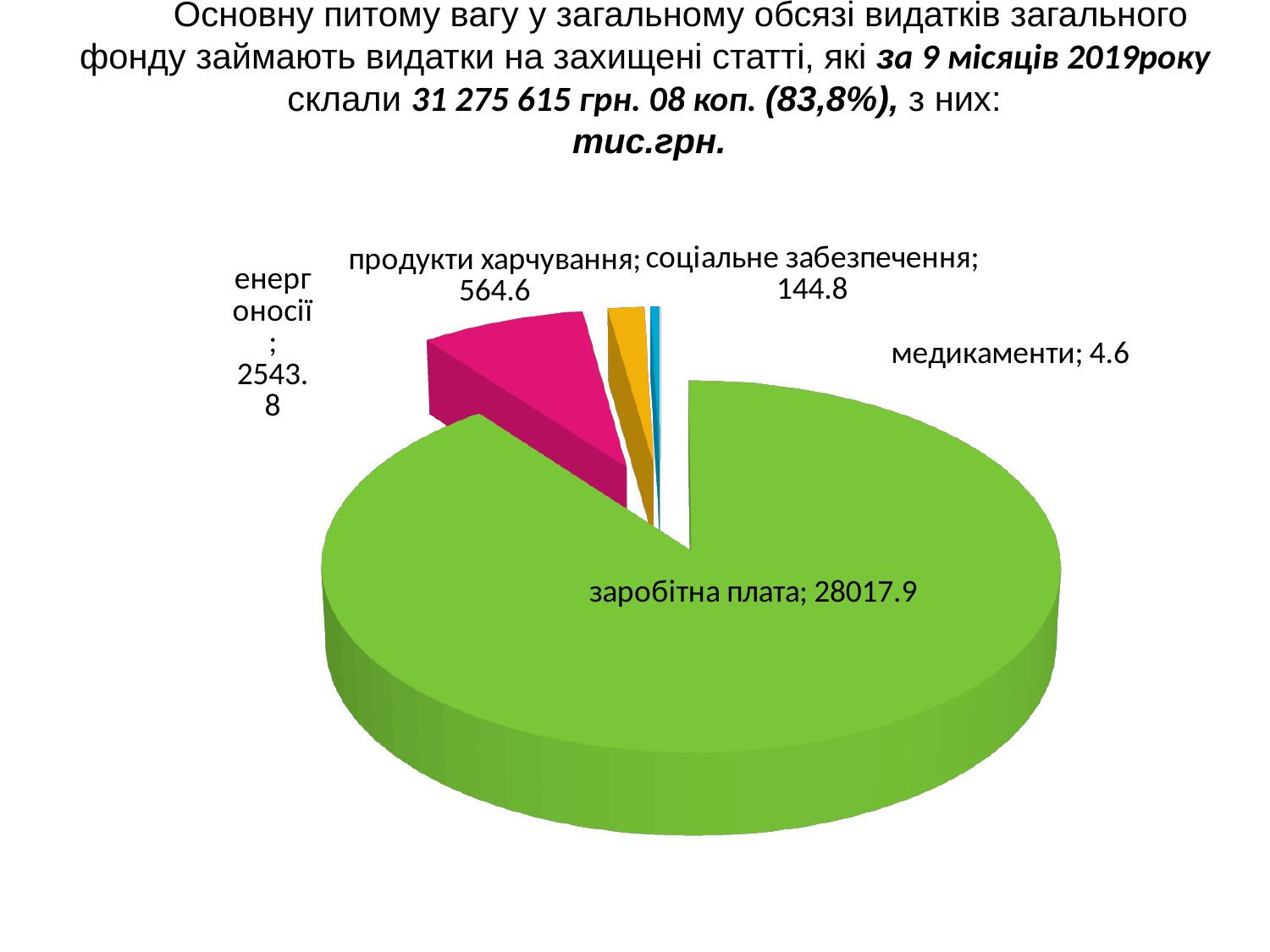

# Основну питому вагу у загальному обсязі видатків загального фонду займають видатки на захищені статті, які за 9 місяців 2019року склали 31 275 615 грн. 08 коп. (83,8%), з них: тис.грн.

[unsupported chart]